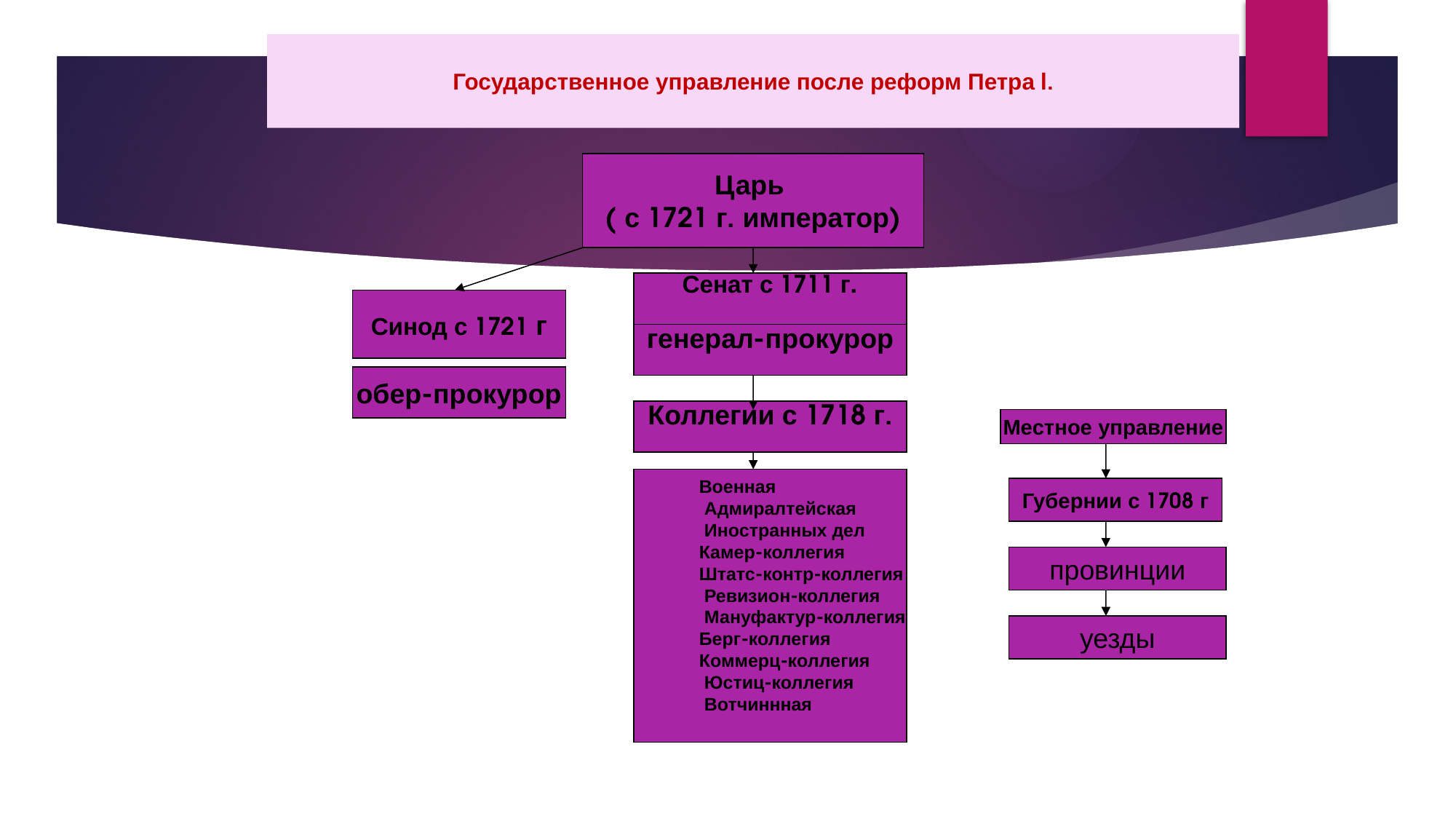

# Государственное управление после реформ Петра I.

Царь
( с 1721 г. император)

Сенат с 1711 г.

Синод с 1721 г
генерал-прокурор

обер-прокурор

Коллегии с 1718 г.

Местное управление

Военная
 Адмиралтейская
 Иностранных дел
Камер-коллегия
Штатс-контр-коллегия
 Ревизион-коллегия
 Мануфактур-коллегия
Берг-коллегия
Коммерц-коллегия
 Юстиц-коллегия
 Вотчиннная

Губернии с 1708 г

провинции

уезды